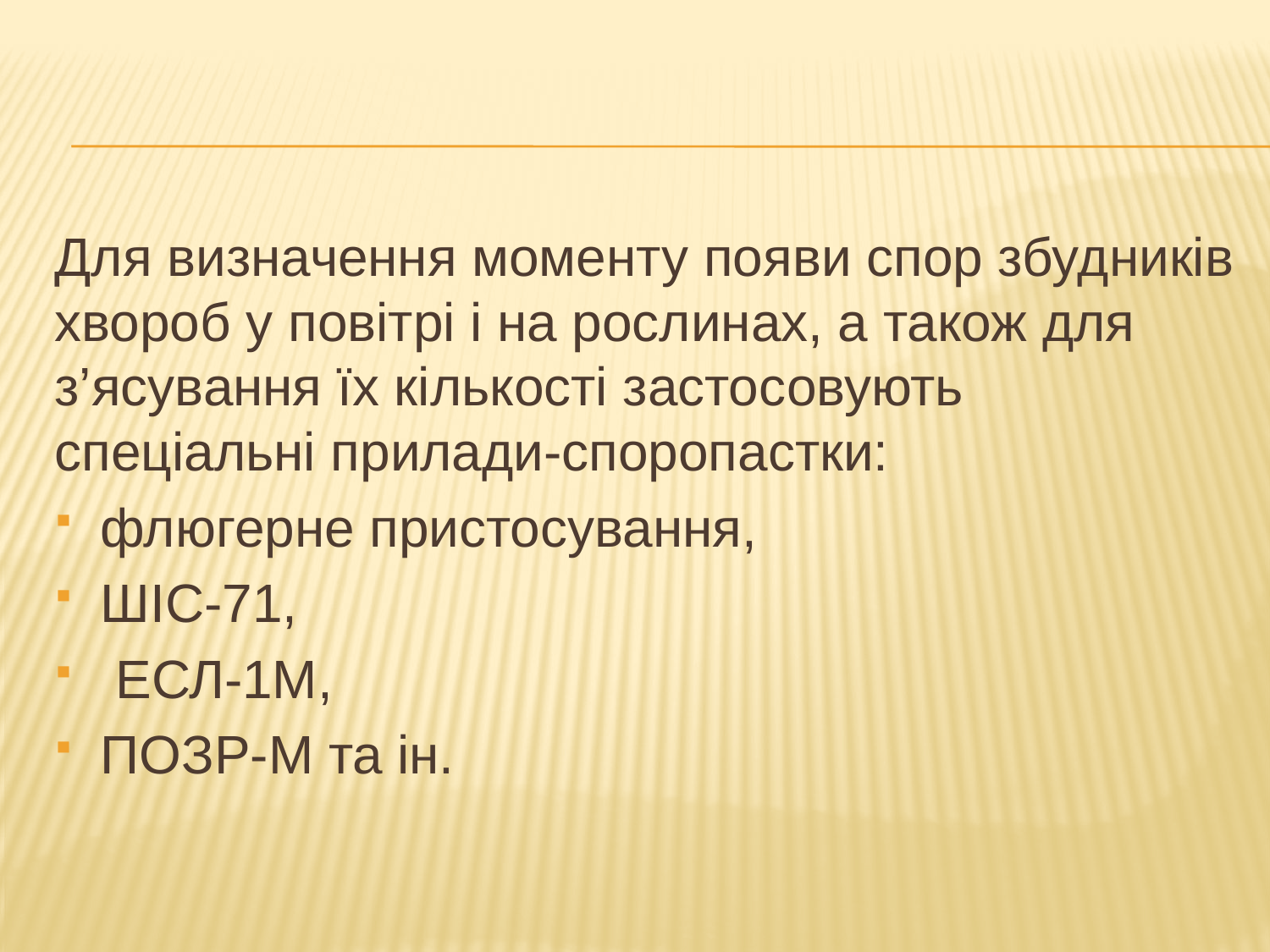

#
Для визначення моменту появи спор збудників хвороб у повітрі і на рослинах, а також для з’ясування їх кількості застосовують спеціальні прилади-споропастки:
флюгерне пристосування,
ШІС-71,
 ЕСЛ-1М,
ПОЗР-М та ін.